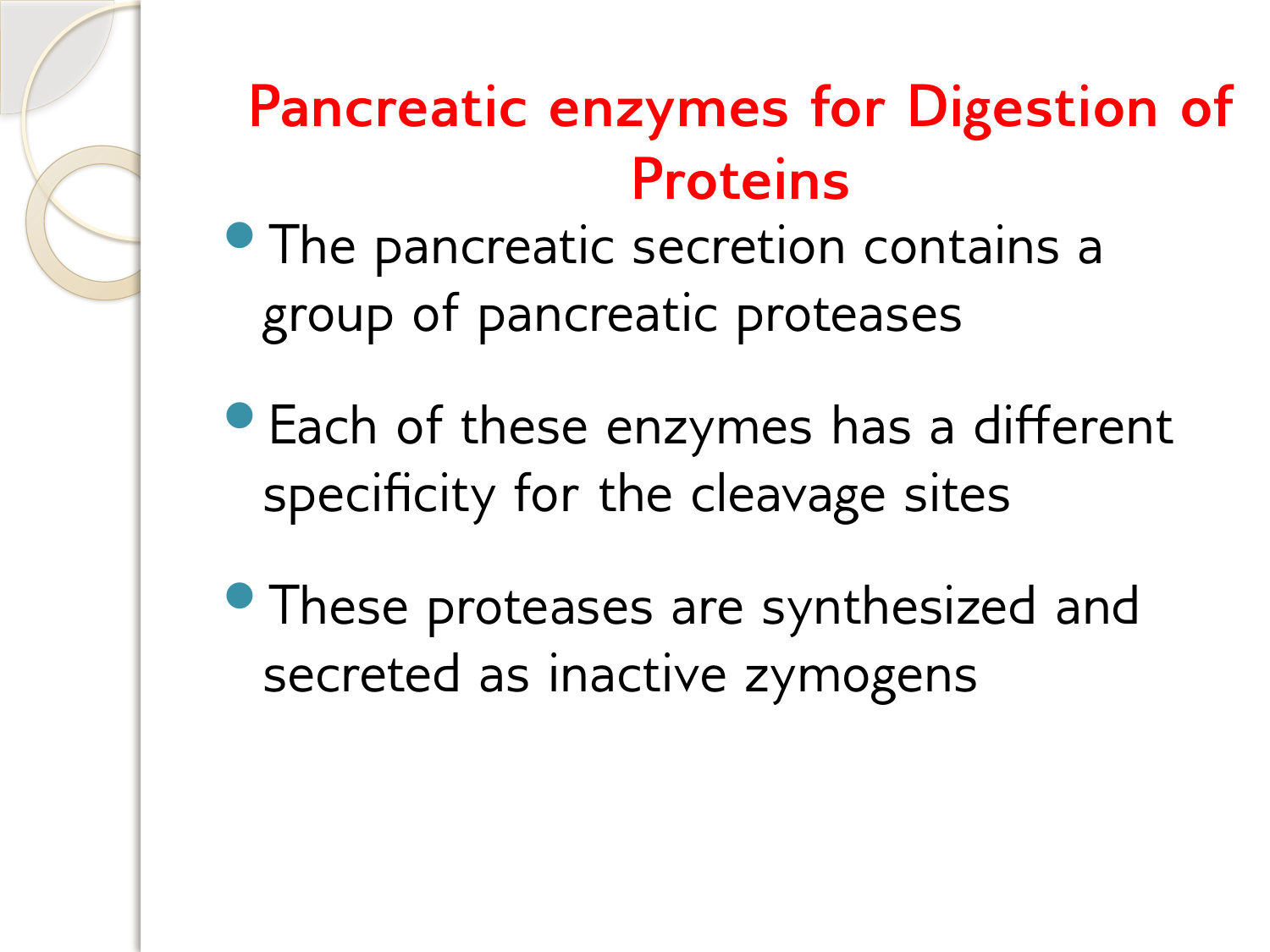

#
Pancreatic enzymes for Digestion of Proteins
The pancreatic secretion contains a group of pancreatic proteases

Each of these enzymes has a different specificity for the cleavage sites

These proteases are synthesized and secreted as inactive zymogens